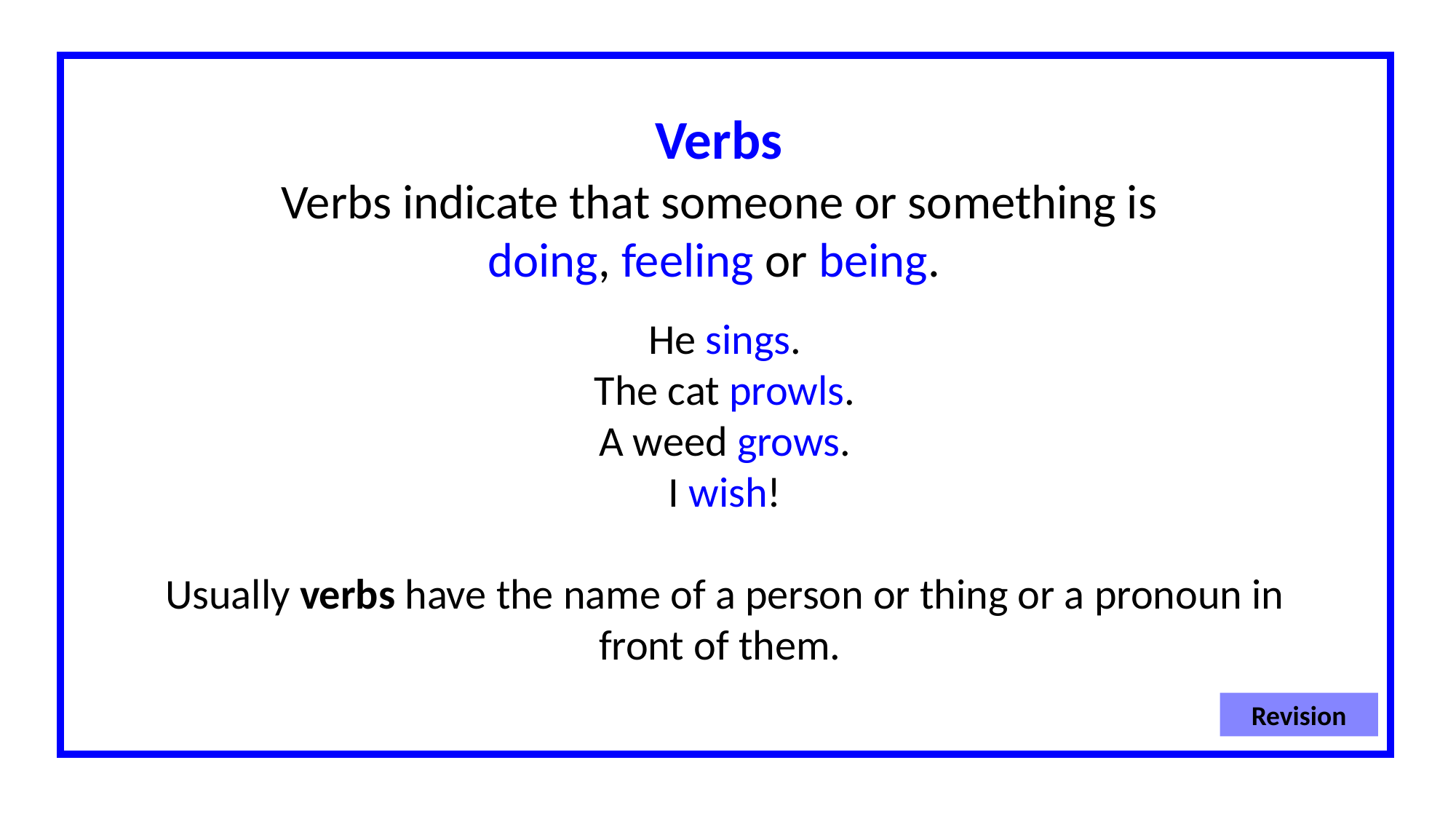

Verbs
Verbs indicate that someone or something is
doing, feeling or being.
He sings.
The cat prowls.
A weed grows.
I wish!
Usually verbs have the name of a person or thing or a pronoun in front of them.
Revision